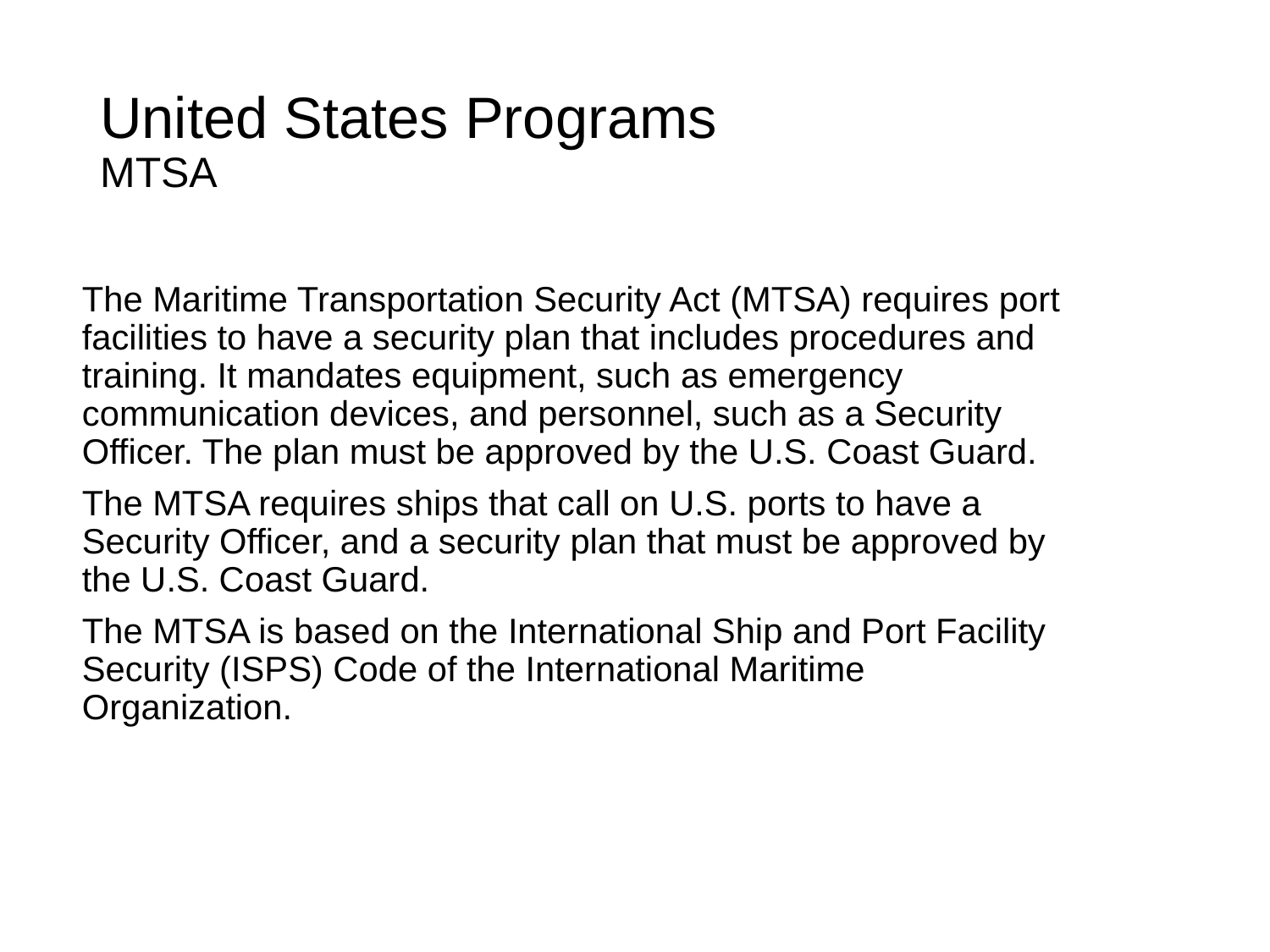

# United States Programs MTSA
The Maritime Transportation Security Act (MTSA) requires port facilities to have a security plan that includes procedures and training. It mandates equipment, such as emergency communication devices, and personnel, such as a Security Officer. The plan must be approved by the U.S. Coast Guard.
The MTSA requires ships that call on U.S. ports to have a Security Officer, and a security plan that must be approved by the U.S. Coast Guard.
The MTSA is based on the International Ship and Port Facility Security (ISPS) Code of the International Maritime Organization.